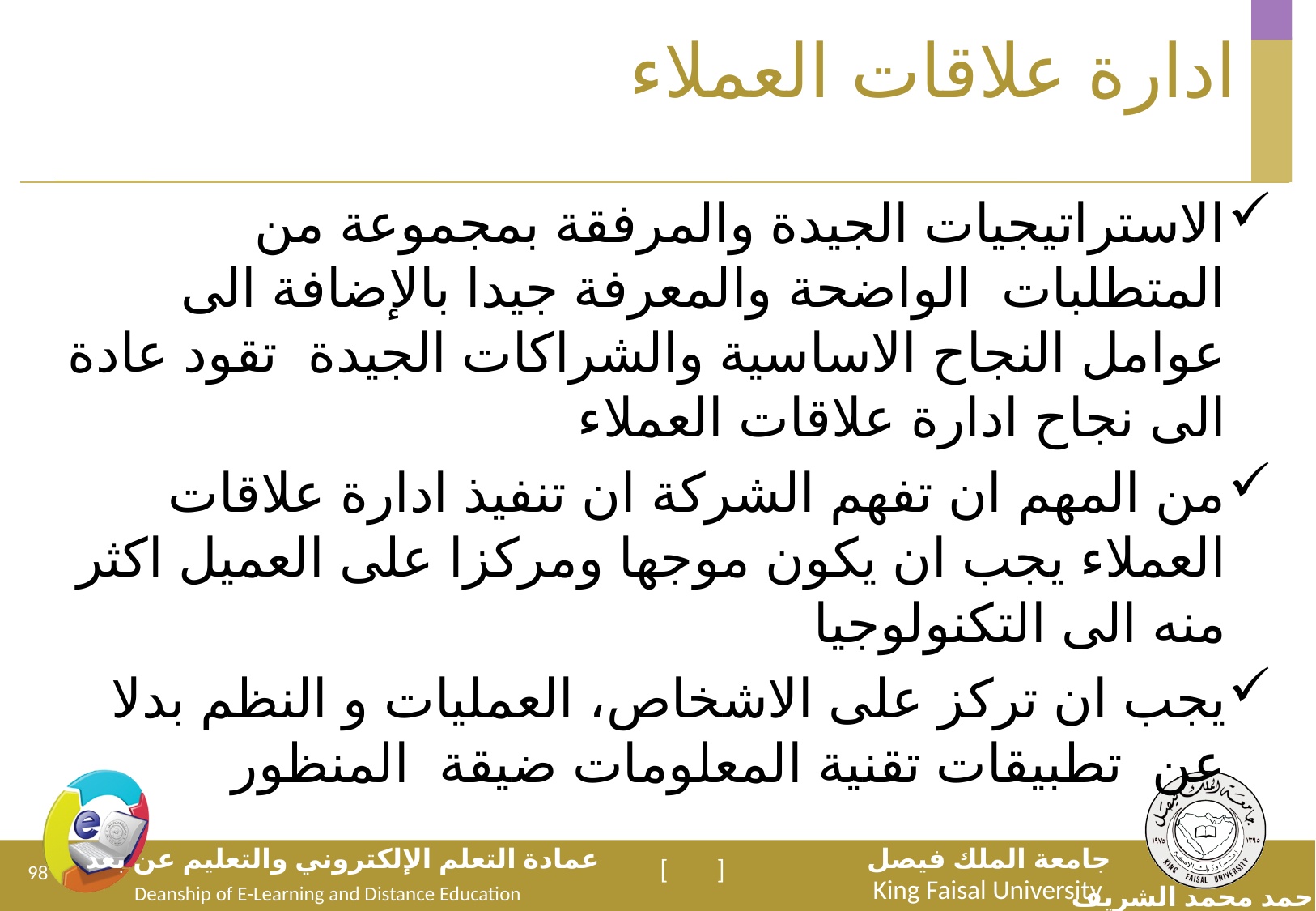

# ادارة علاقات العملاء
الاستراتيجيات الجيدة والمرفقة بمجموعة من المتطلبات  الواضحة والمعرفة جيدا بالإضافة الى عوامل النجاح الاساسية والشراكات الجيدة  تقود عادة الى نجاح ادارة علاقات العملاء
من المهم ان تفهم الشركة ان تنفيذ ادارة علاقات العملاء يجب ان يكون موجها ومركزا على العميل اكثر منه الى التكنولوجيا
يجب ان تركز على الاشخاص، العمليات و النظم بدلا عن  تطبيقات تقنية المعلومات ضيقة  المنظور
98